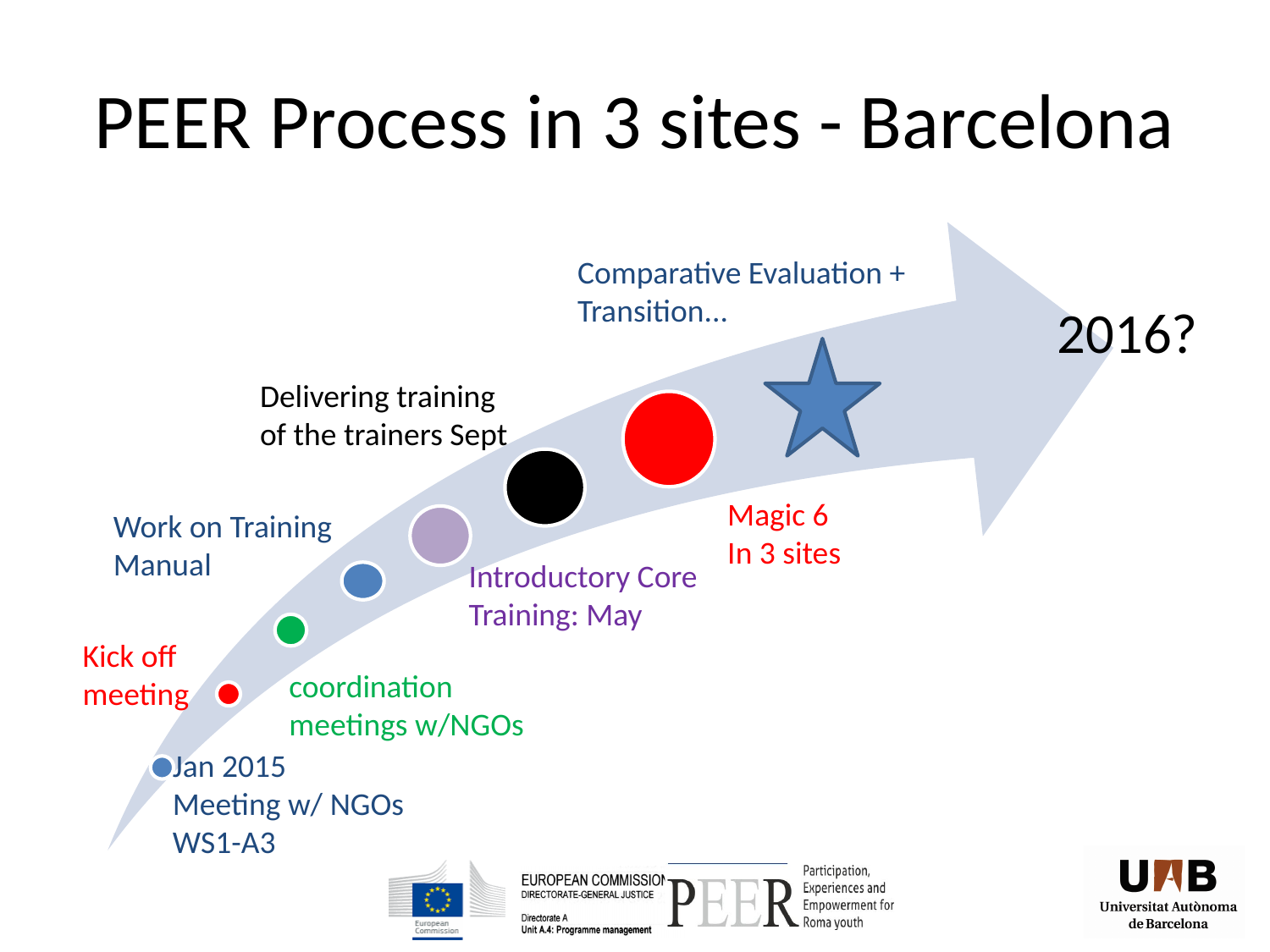

# PEER Process in 3 sites - Barcelona
Jan 2015
Meeting w/ NGOs
WS1-A3
Kick off meeting
coordination meetings w/NGOs
Work on Training Manual
Introductory Core Training: May
Comparative Evaluation + Transition...
2016?

Delivering training
of the trainers Sept

Magic 6
In 3 sites